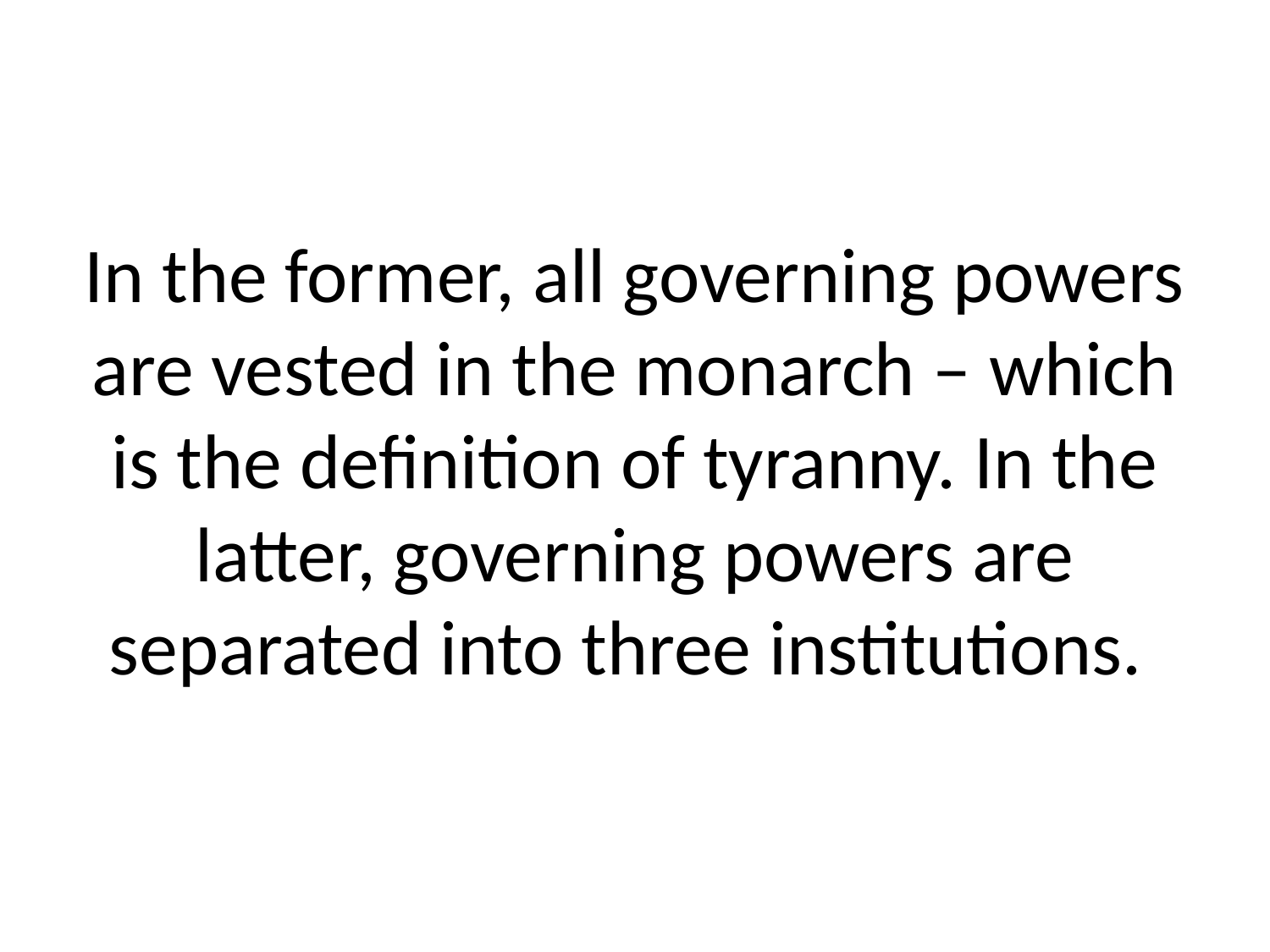

# In the former, all governing powers are vested in the monarch – which is the definition of tyranny. In the latter, governing powers are separated into three institutions.